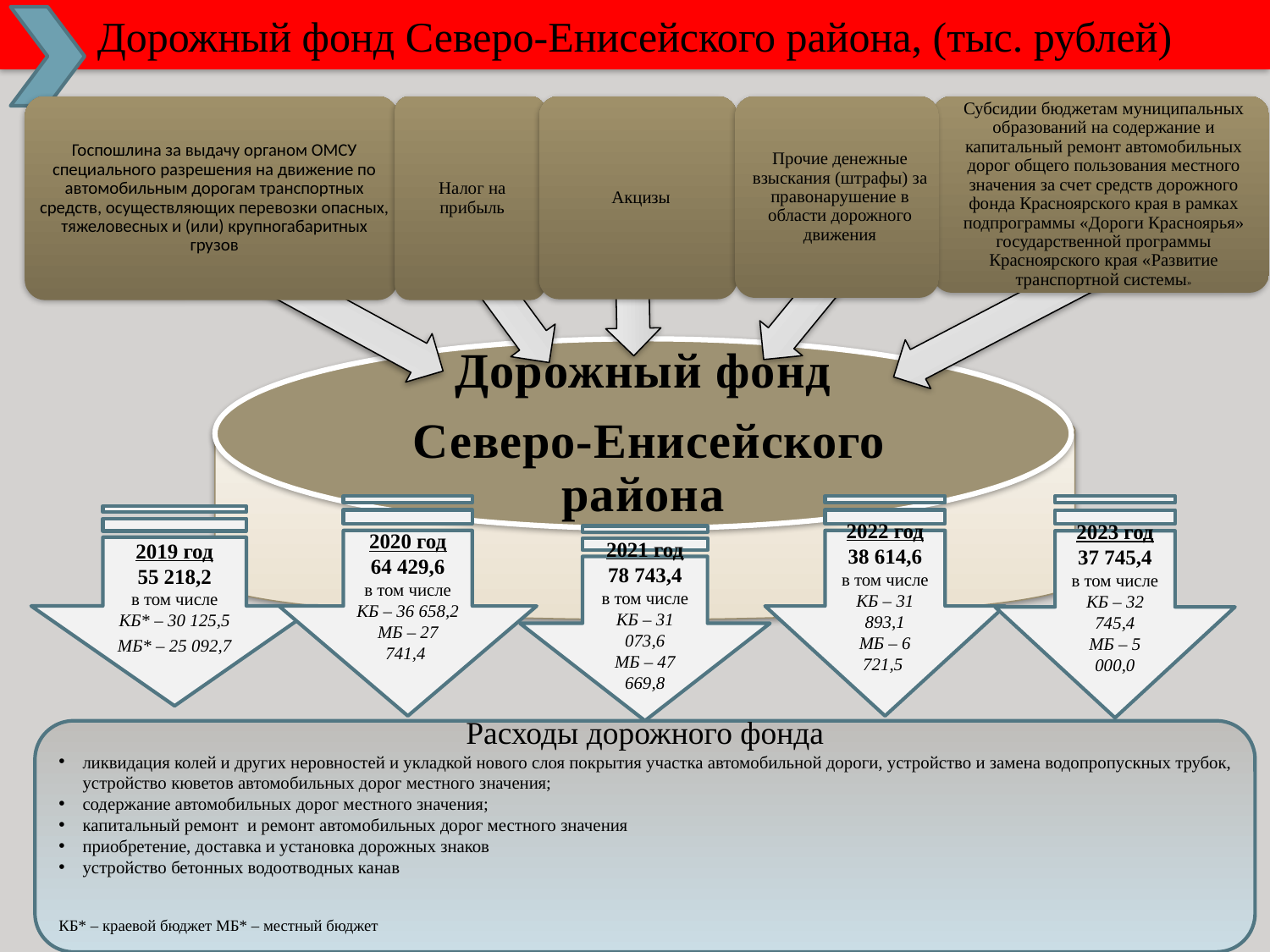

# Дорожный фонд Северо-Енисейского района, (тыс. рублей)

Дорожный фонд
 Северо-Енисейского района
Госпошлина за выдачу органом ОМСУ специального разрешения на движение по автомобильным дорогам транспортных средств, осуществляющих перевозки опасных, тяжеловесных и (или) крупногабаритных грузов
Налог на прибыль
Акцизы
Субсидии бюджетам муниципальных образований на содержание и капитальный ремонт автомобильных дорог общего пользования местного значения за счет средств дорожного фонда Красноярского края в рамках подпрограммы «Дороги Красноярья» государственной программы Красноярского края «Развитие транспортной системы»
Прочие денежные взыскания (штрафы) за правонарушение в области дорожного движения

2019 год
55 218,2
в том числе
КБ* – 30 125,5
МБ* – 25 092,7

2020 год
64 429,6
в том числе
КБ – 36 658,2
МБ – 27 741,4

2022 год
38 614,6
в том числе
КБ – 31 893,1
МБ – 6 721,5

2023 год
37 745,4
в том числе
КБ – 32 745,4
МБ – 5 000,0

2021 год
78 743,4
в том числе
КБ – 31 073,6
МБ – 47 669,8

Расходы дорожного фонда
ликвидация колей и других неровностей и укладкой нового слоя покрытия участка автомобильной дороги, устройство и замена водопропускных трубок, устройство кюветов автомобильных дорог местного значения;
содержание автомобильных дорог местного значения;
капитальный ремонт  и ремонт автомобильных дорог местного значения
приобретение, доставка и установка дорожных знаков
устройство бетонных водоотводных канав

КБ* – краевой бюджет МБ* – местный бюджет